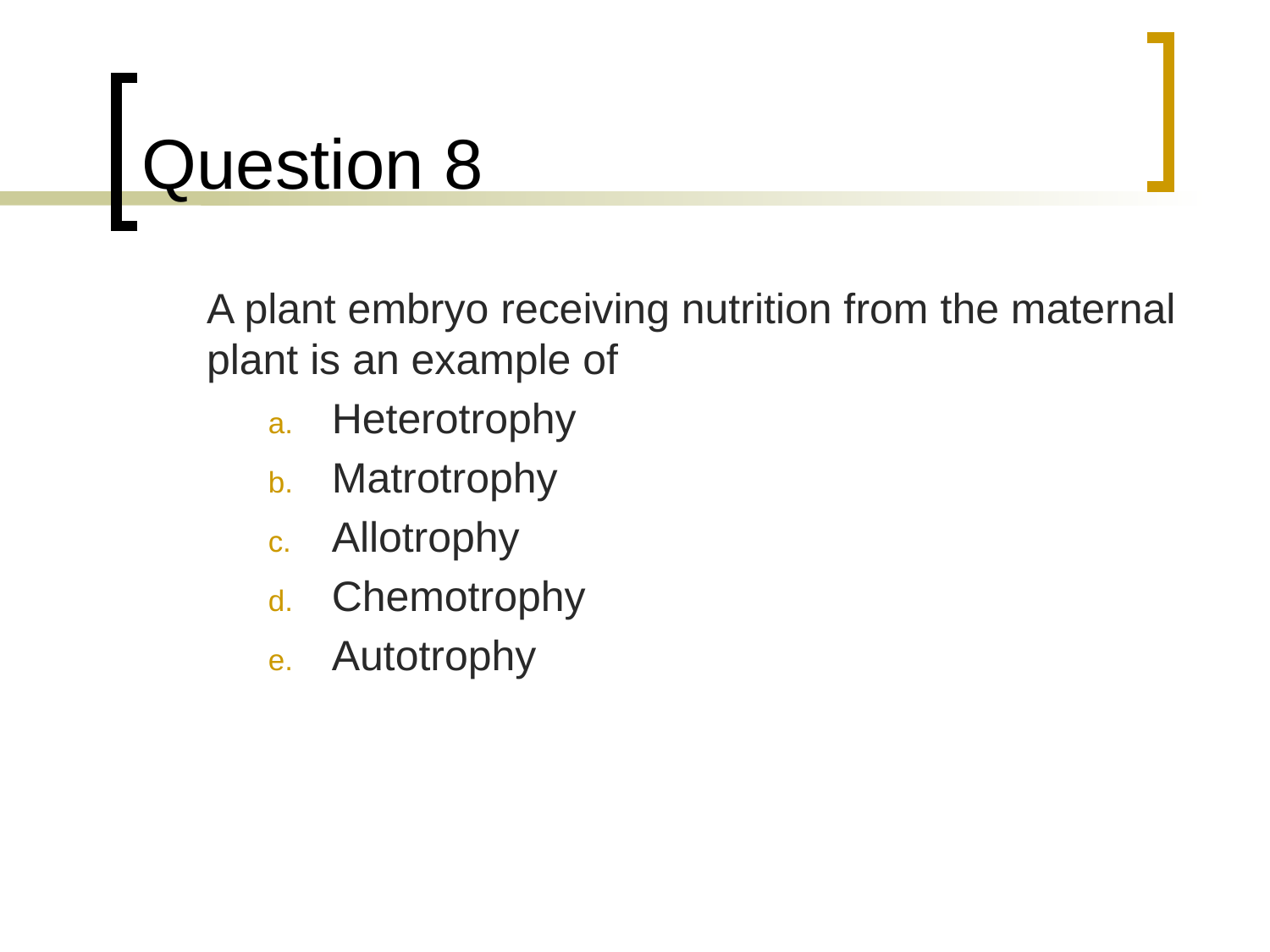

# Question 8
	A plant embryo receiving nutrition from the maternal plant is an example of
Heterotrophy
Matrotrophy
Allotrophy
Chemotrophy
Autotrophy